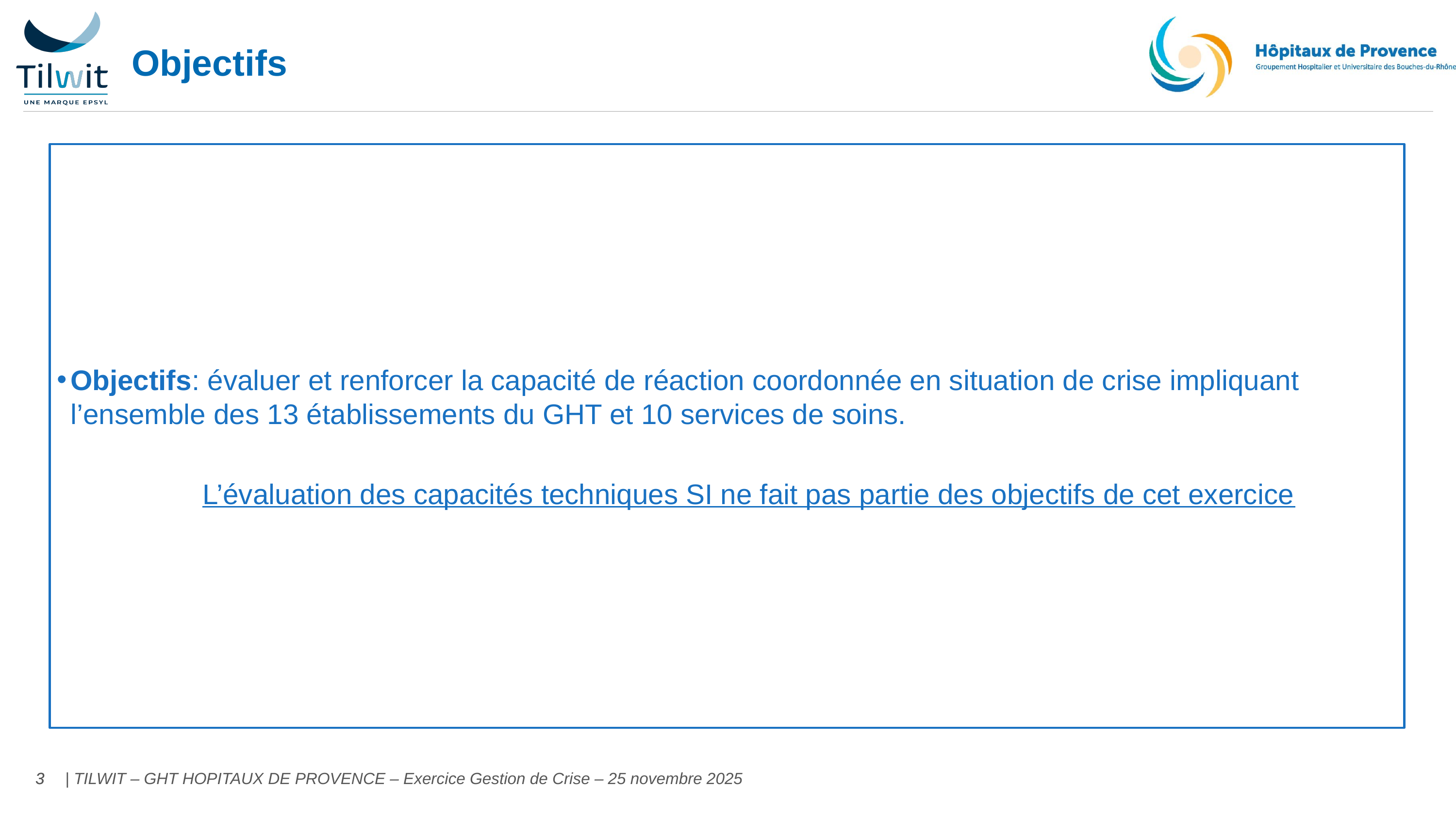

# Objectifs
Objectifs: évaluer et renforcer la capacité de réaction coordonnée en situation de crise impliquant l’ensemble des 13 établissements du GHT et 10 services de soins.
		L’évaluation des capacités techniques SI ne fait pas partie des objectifs de cet exercice
3
3
| TILWIT – GHT HOPITAUX DE PROVENCE – Exercice Gestion de Crise – 25 novembre 2025